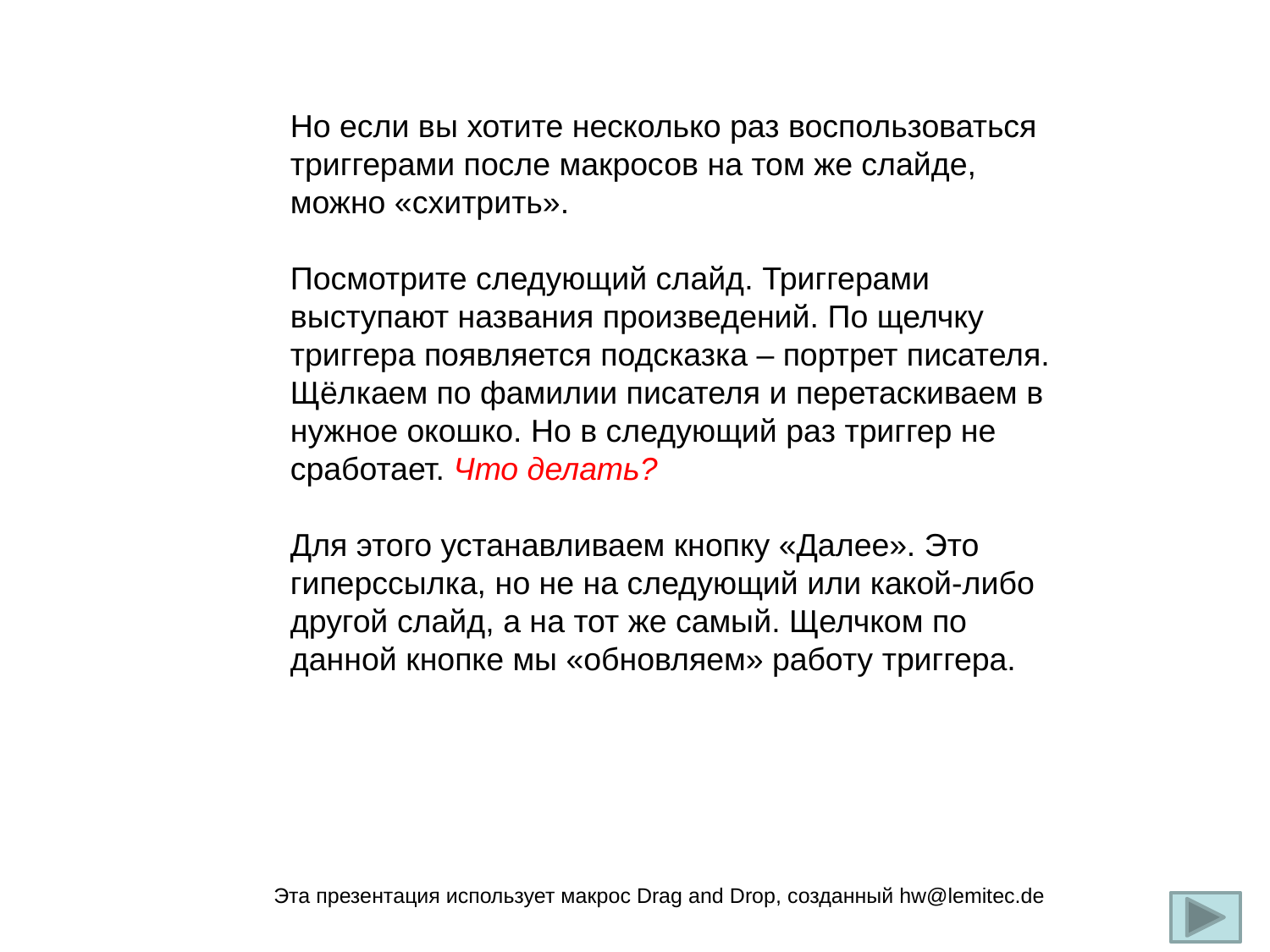

Но если вы хотите несколько раз воспользоваться триггерами после макросов на том же слайде, можно «схитрить».

Посмотрите следующий слайд. Триггерами выступают названия произведений. По щелчку триггера появляется подсказка – портрет писателя. Щёлкаем по фамилии писателя и перетаскиваем в нужное окошко. Но в следующий раз триггер не сработает. Что делать?

Для этого устанавливаем кнопку «Далее». Это гиперссылка, но не на следующий или какой-либо другой слайд, а на тот же самый. Щелчком по данной кнопке мы «обновляем» работу триггера.
Эта презентация использует макрос Drag and Drop, созданный hw@lemitec.de